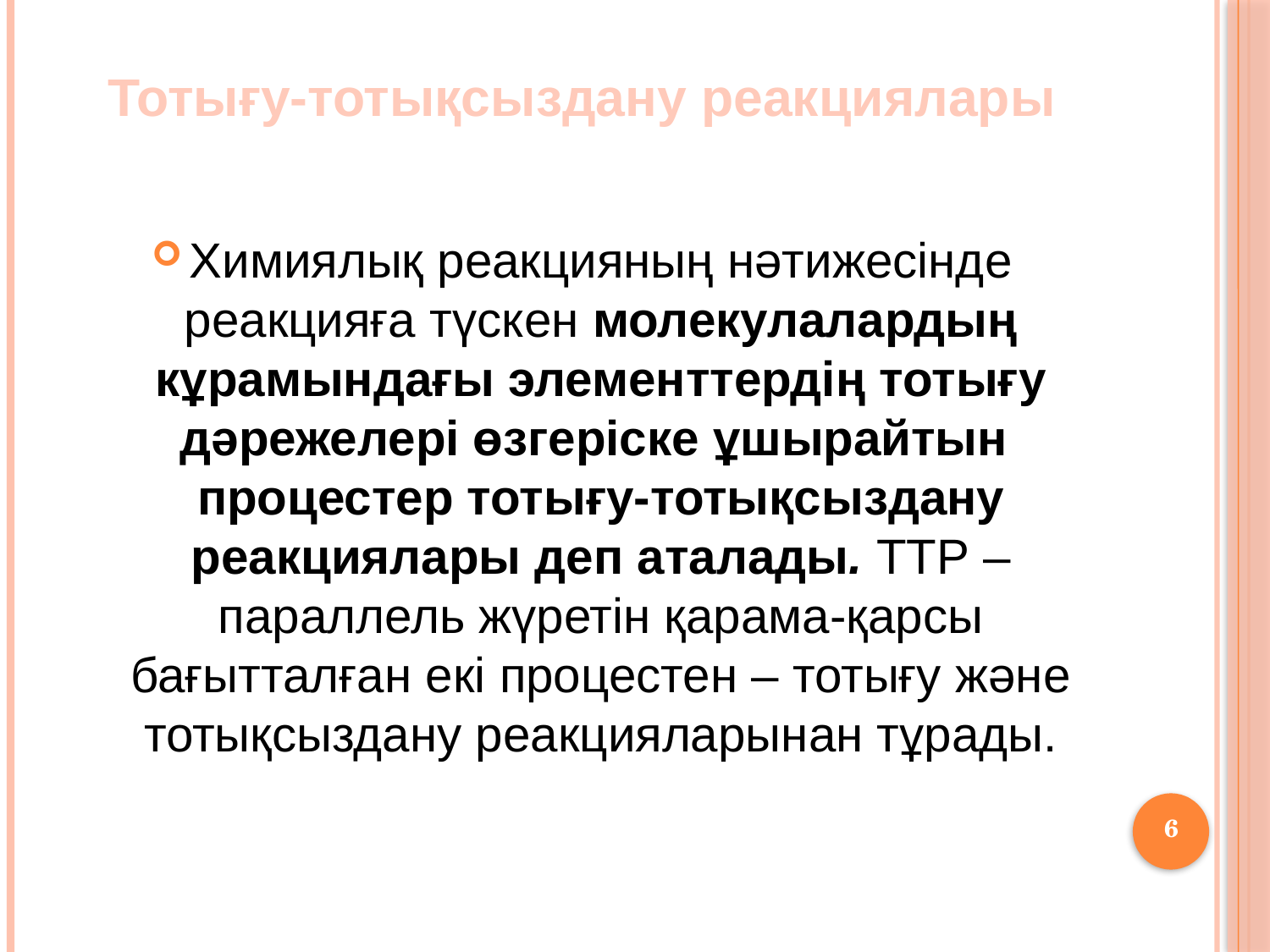

# Тотығу-тотықсыздану реакциялары
Химиялық реакцияның нәтижесiнде реакцияға түскен молекулалардың кұрамындағы элементтердің тотығу дәрежелерi өзгерiске ұшырайтын  процестер тотығу-тотықсыздану реакциялары деп аталады. ТТР – параллель жүретiн қарама-қарсы бағытталған екi процестен – тотығу және тотықсыздану реакцияларынан тұрады.

6